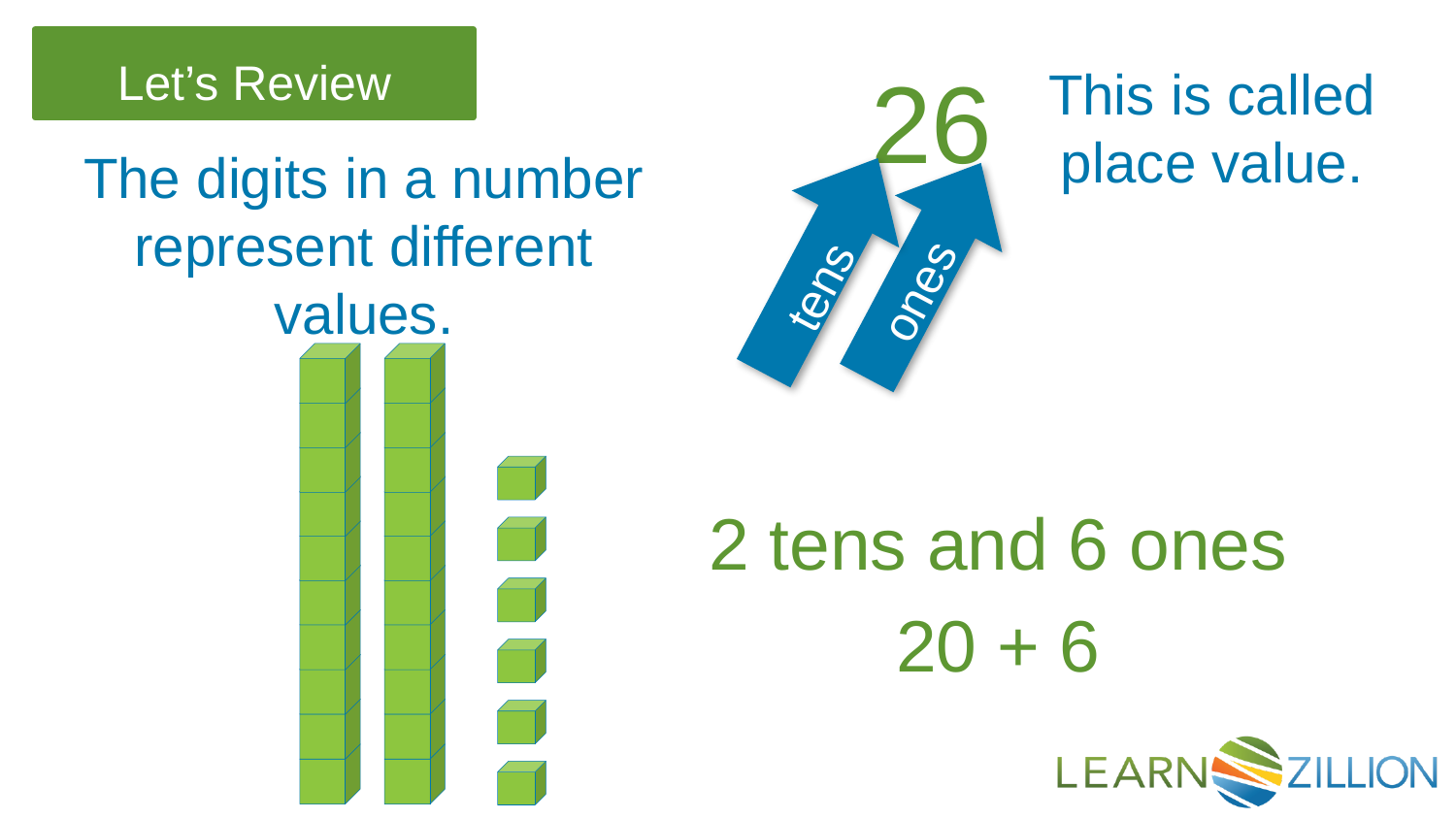

26
This is called place value.
The digits in a number represent different values.

tens

ones

2 tens and 6 ones
20 + 6